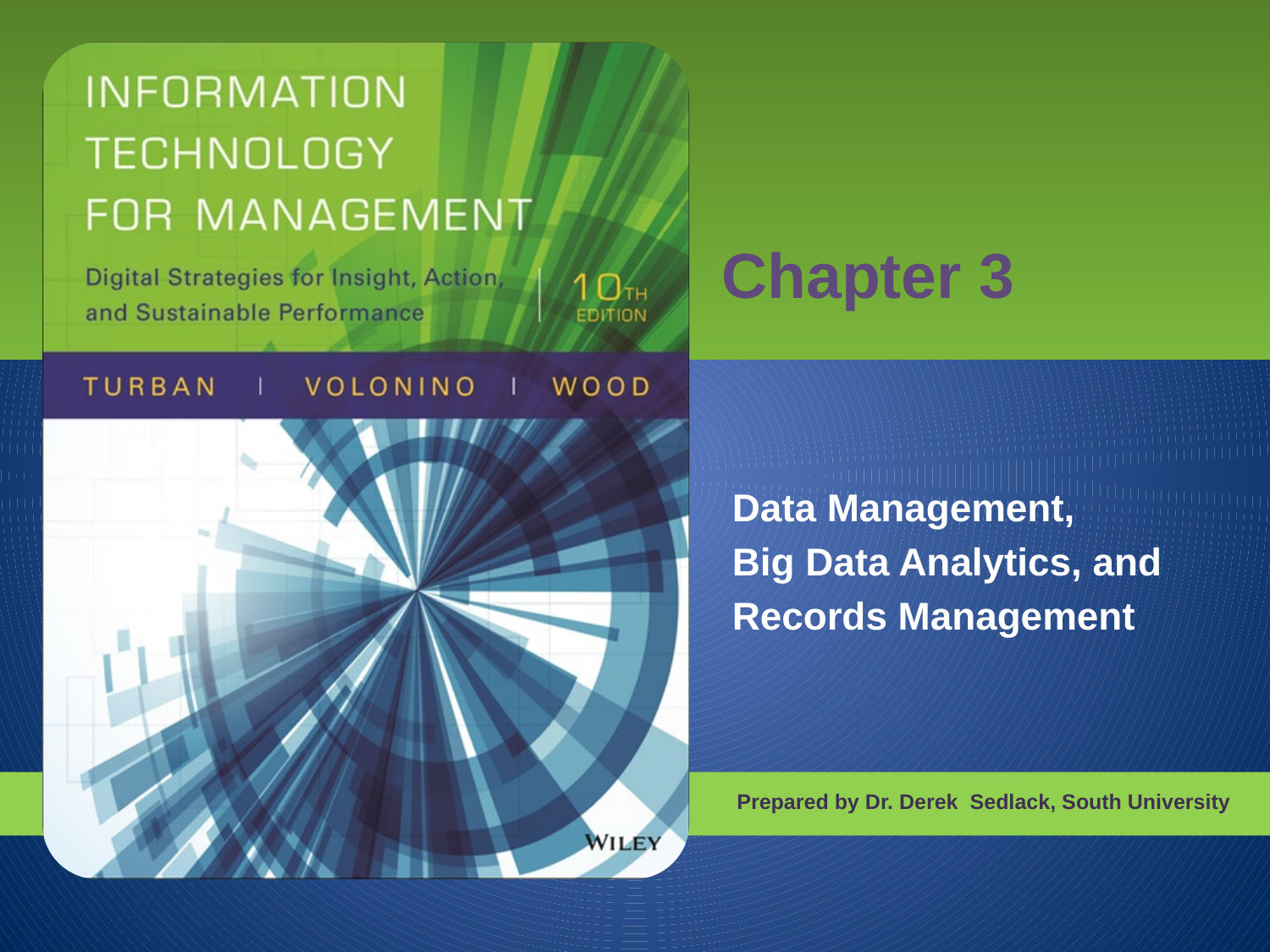

# Chapter 3
Data Management,
Big Data Analytics, and
Records Management